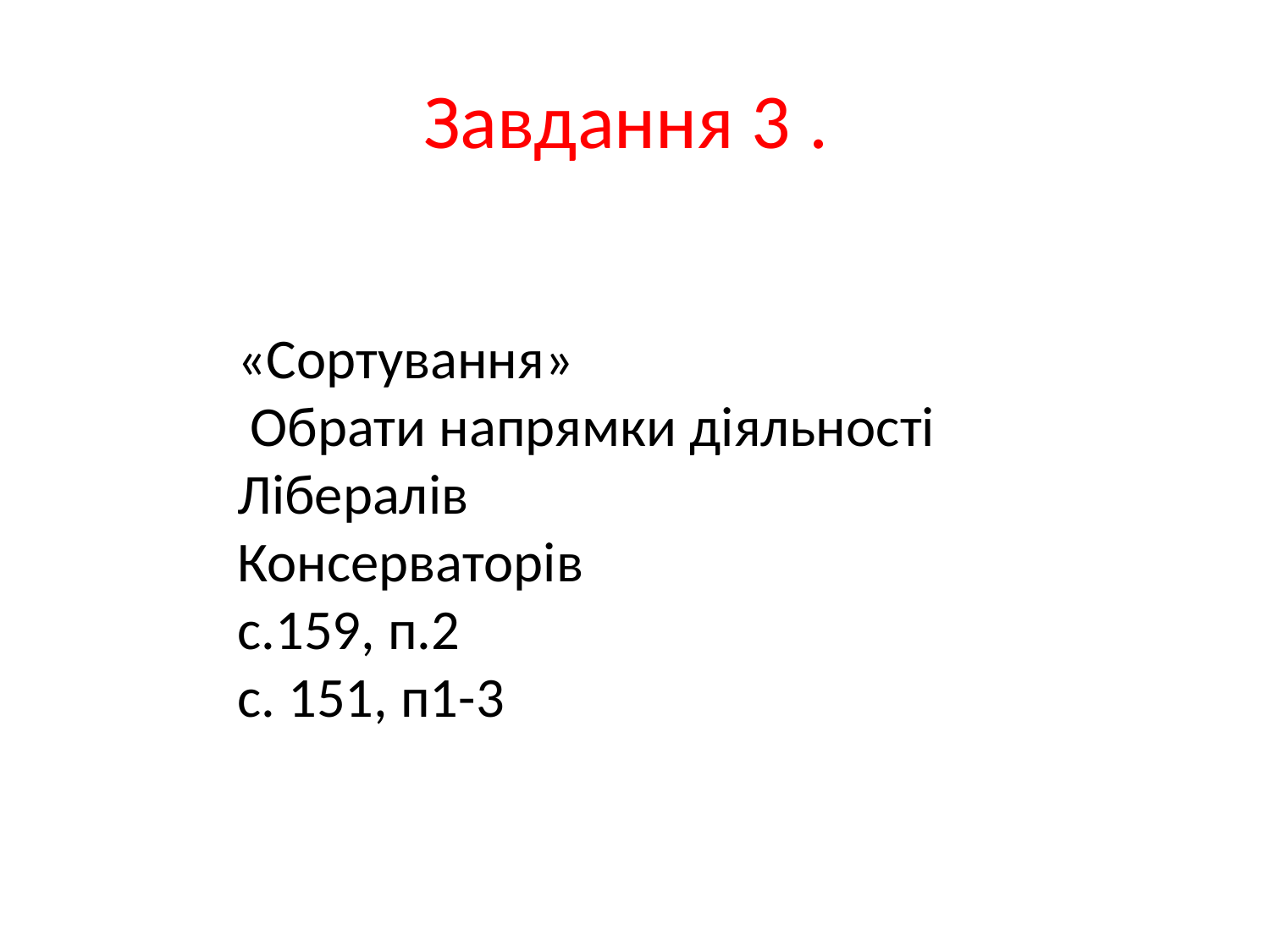

# Завдання 3 .
«Сортування»
 Обрати напрямки діяльності
Лібералів
Консерваторів
с.159, п.2
с. 151, п1-3